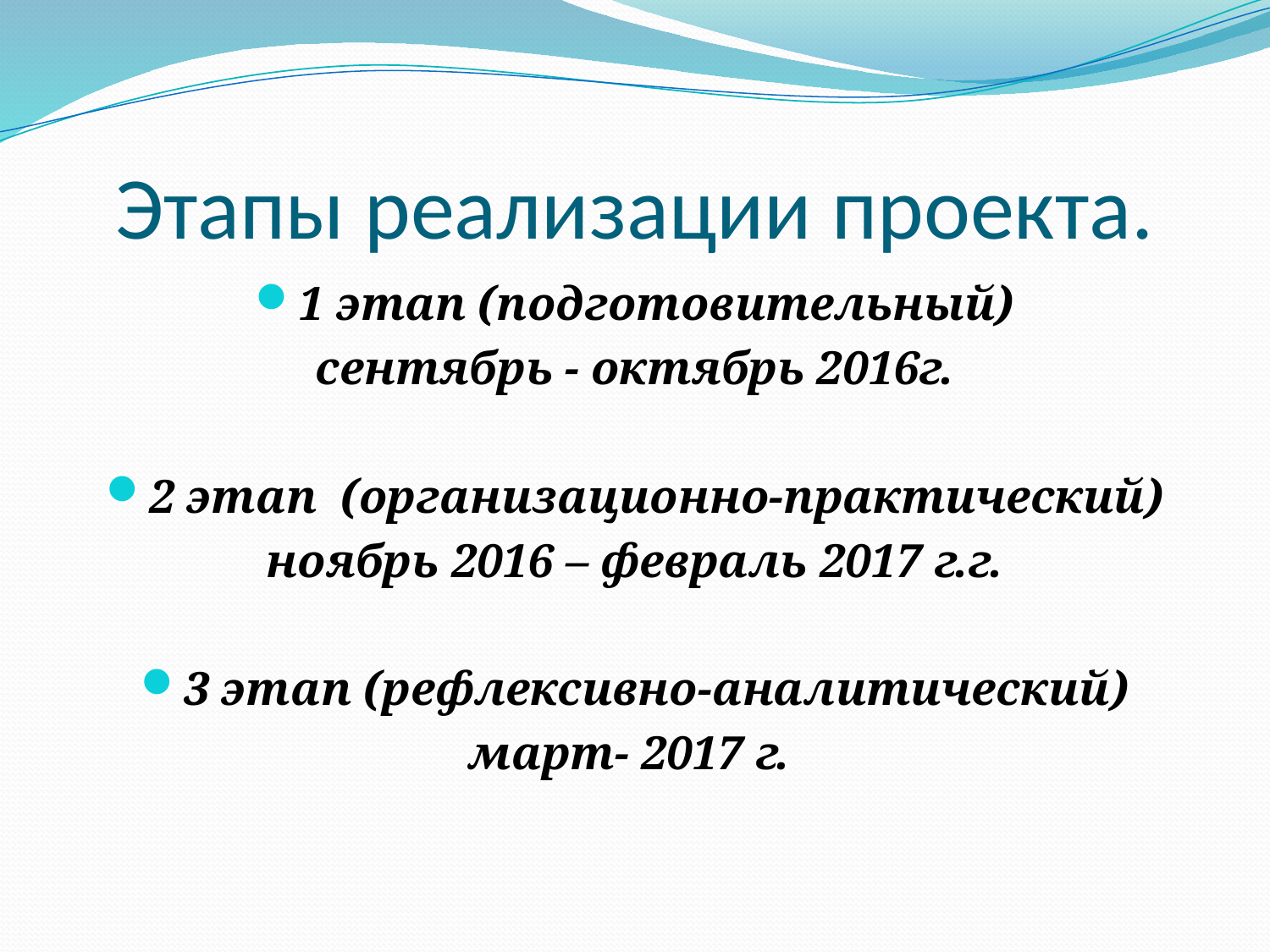

# Этапы реализации проекта.
1 этап (подготовительный)
сентябрь - октябрь 2016г.

2 этап  (организационно-практический)
ноябрь 2016 – февраль 2017 г.г.

3 этап (рефлексивно-аналитический)
март- 2017 г.